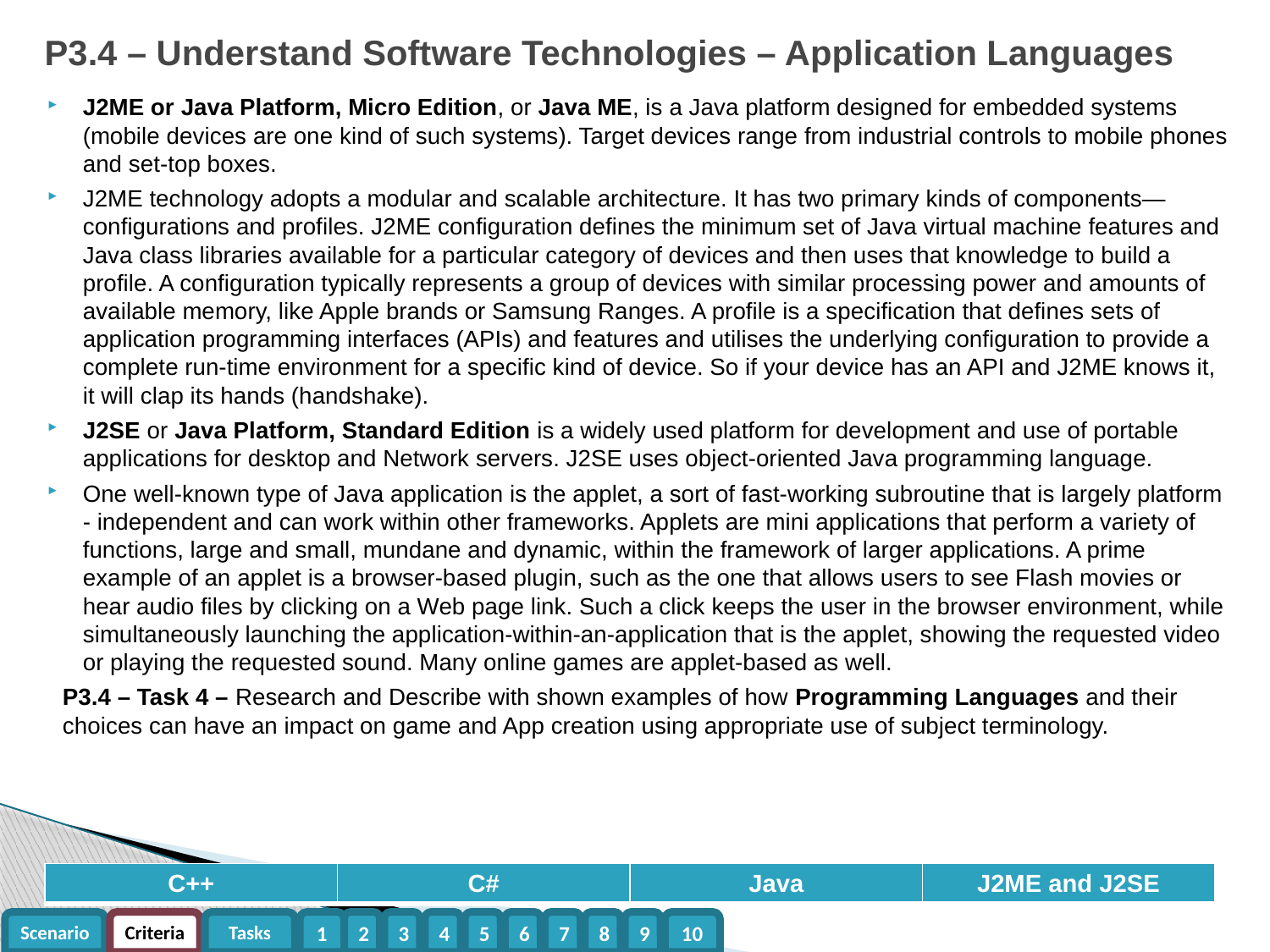

# P3.4 – Understand Software Technologies – Application Languages
J2ME or Java Platform, Micro Edition, or Java ME, is a Java platform designed for embedded systems (mobile devices are one kind of such systems). Target devices range from industrial controls to mobile phones and set-top boxes.
J2ME technology adopts a modular and scalable architecture. It has two primary kinds of components—configurations and profiles. J2ME configuration defines the minimum set of Java virtual machine features and Java class libraries available for a particular category of devices and then uses that knowledge to build a profile. A configuration typically represents a group of devices with similar processing power and amounts of available memory, like Apple brands or Samsung Ranges. A profile is a specification that defines sets of application programming interfaces (APIs) and features and utilises the underlying configuration to provide a complete run-time environment for a specific kind of device. So if your device has an API and J2ME knows it, it will clap its hands (handshake).
J2SE or Java Platform, Standard Edition is a widely used platform for development and use of portable applications for desktop and Network servers. J2SE uses object-oriented Java programming language.
One well-known type of Java application is the applet, a sort of fast-working subroutine that is largely platform - independent and can work within other frameworks. Applets are mini applications that perform a variety of functions, large and small, mundane and dynamic, within the framework of larger applications. A prime example of an applet is a browser-based plugin, such as the one that allows users to see Flash movies or hear audio files by clicking on a Web page link. Such a click keeps the user in the browser environment, while simultaneously launching the application-within-an-application that is the applet, showing the requested video or playing the requested sound. Many online games are applet-based as well.
P3.4 – Task 4 – Research and Describe with shown examples of how Programming Languages and their choices can have an impact on game and App creation using appropriate use of subject terminology.
| C++ | C# | Java | J2ME and J2SE |
| --- | --- | --- | --- |